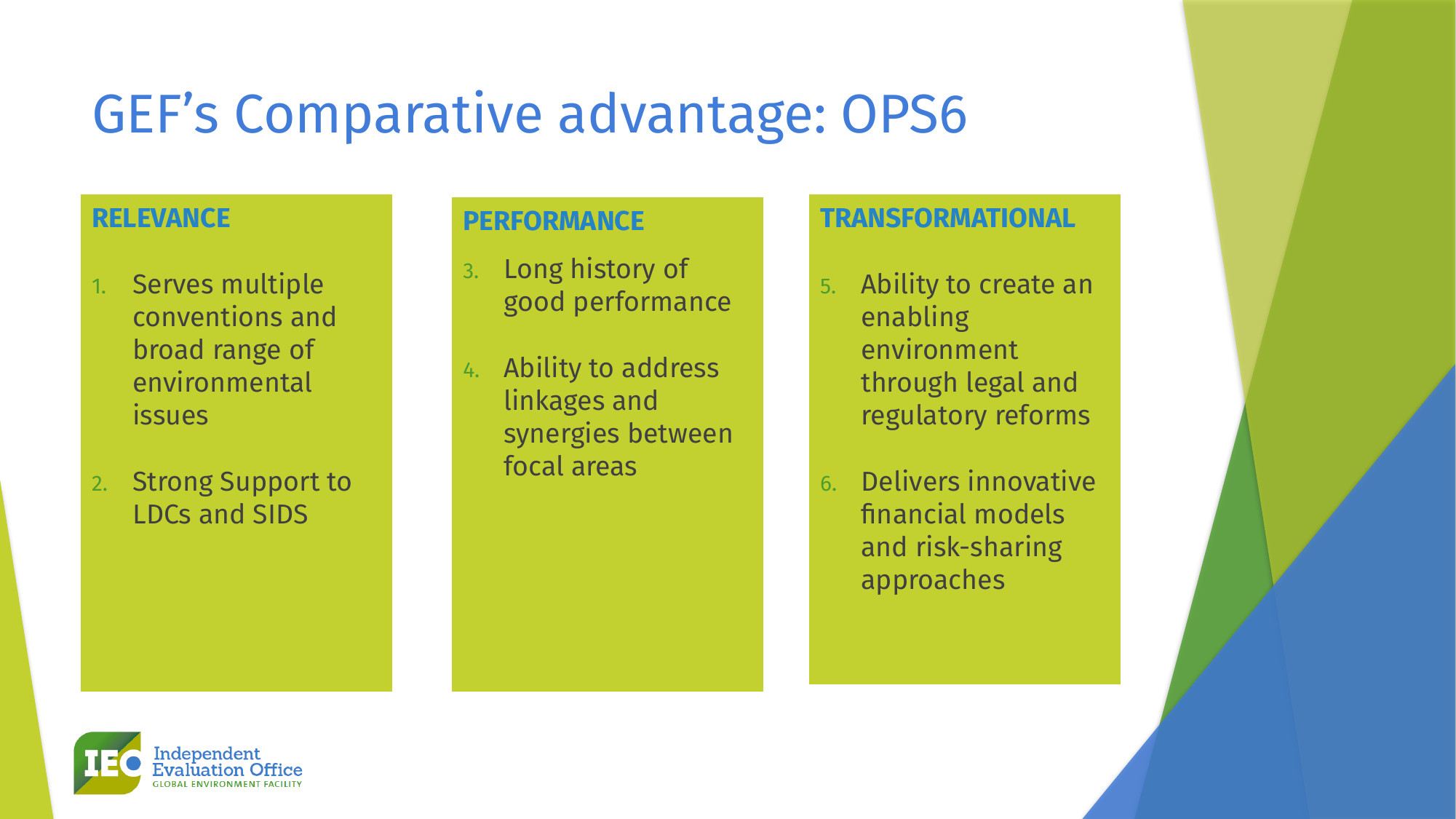

# GEF’s Comparative advantage: OPS6
RELEVANCE
Serves multiple conventions and broad range of environmental issues
Strong Support to LDCs and SIDS

TRANSFORMATIONAL
Ability to create an enabling environment through legal and regulatory reforms
Delivers innovative financial models and risk-sharing approaches

PERFORMANCE
Long history of good performance
Ability to address linkages and synergies between focal areas